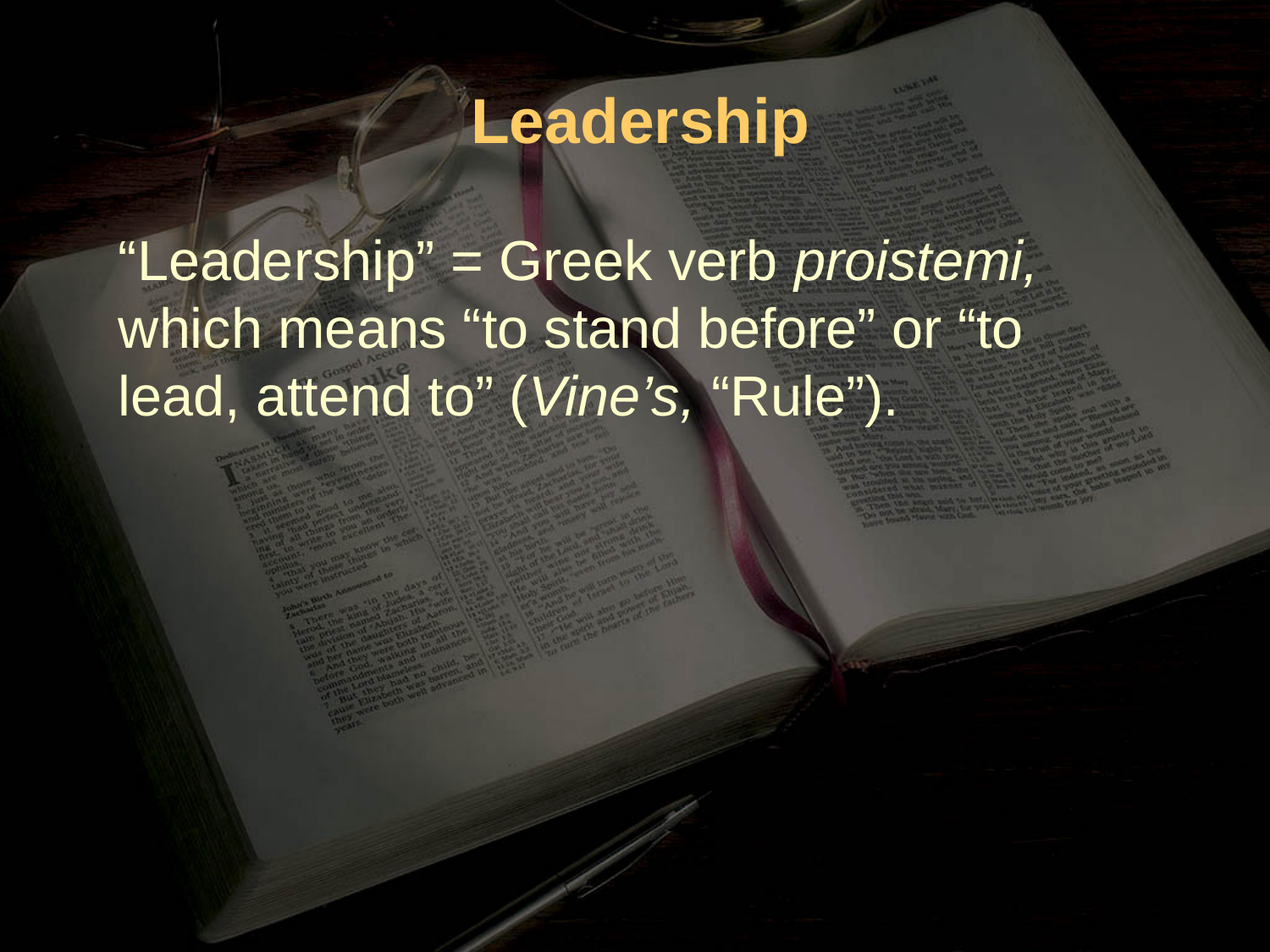

Leadership

“Leadership” = Greek verb proistemi, which means “to stand before” or “to lead, attend to” (Vine’s, “Rule”).